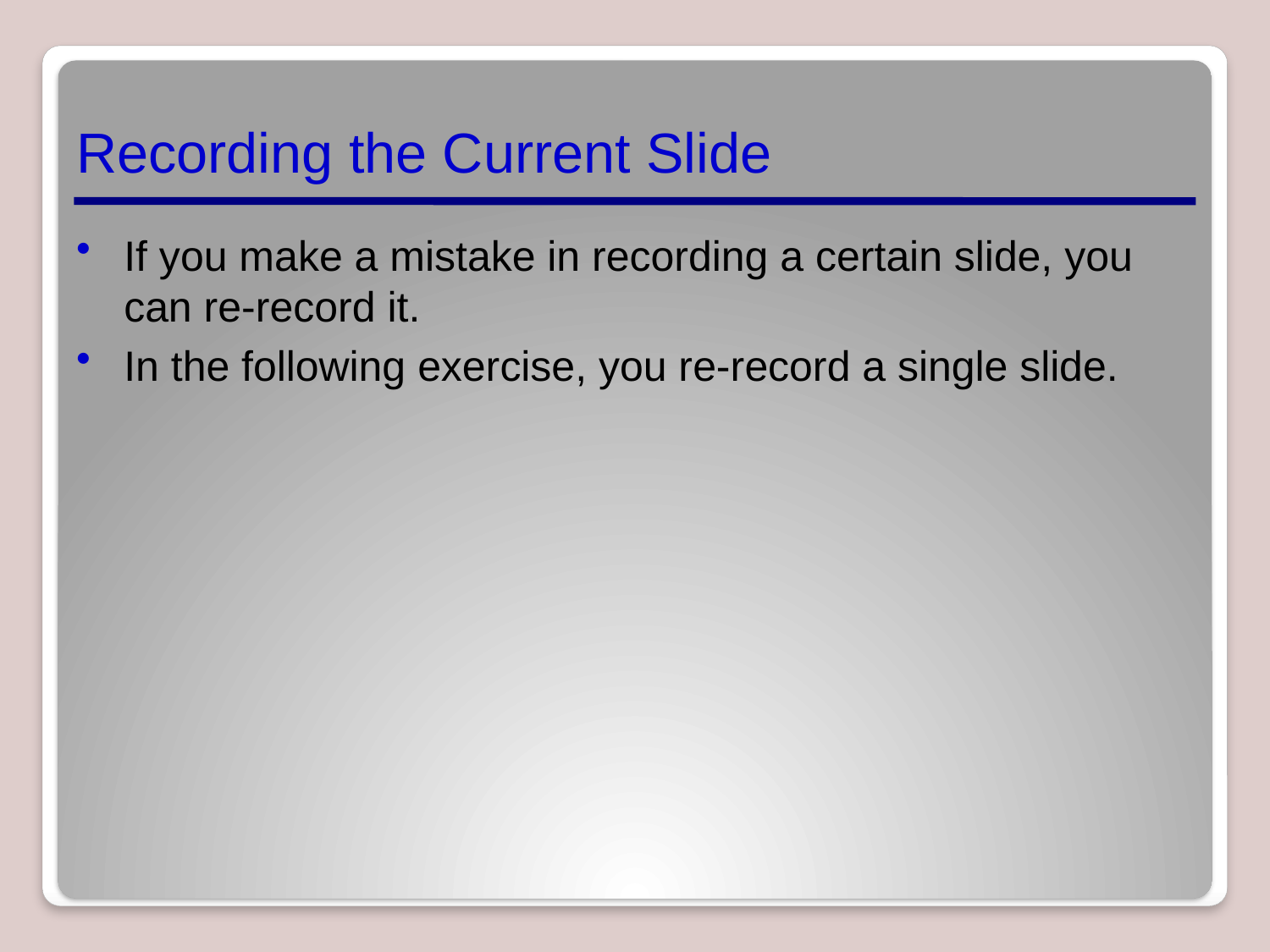

# Recording the Current Slide
If you make a mistake in recording a certain slide, you can re-record it.
In the following exercise, you re-record a single slide.